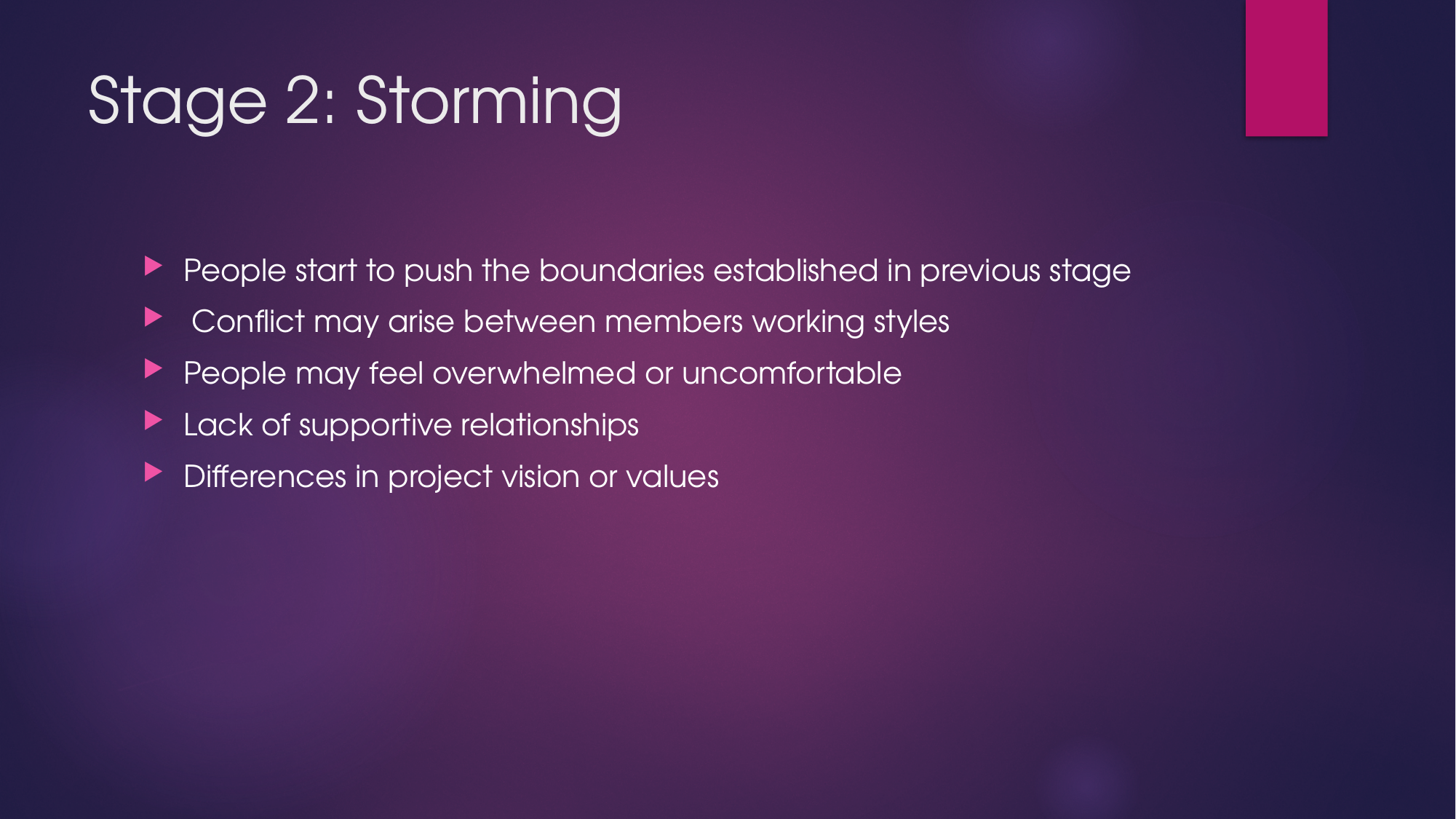

# Stage 2: Storming
People start to push the boundaries established in previous stage
 Conflict may arise between members working styles
People may feel overwhelmed or uncomfortable
Lack of supportive relationships
Differences in project vision or values